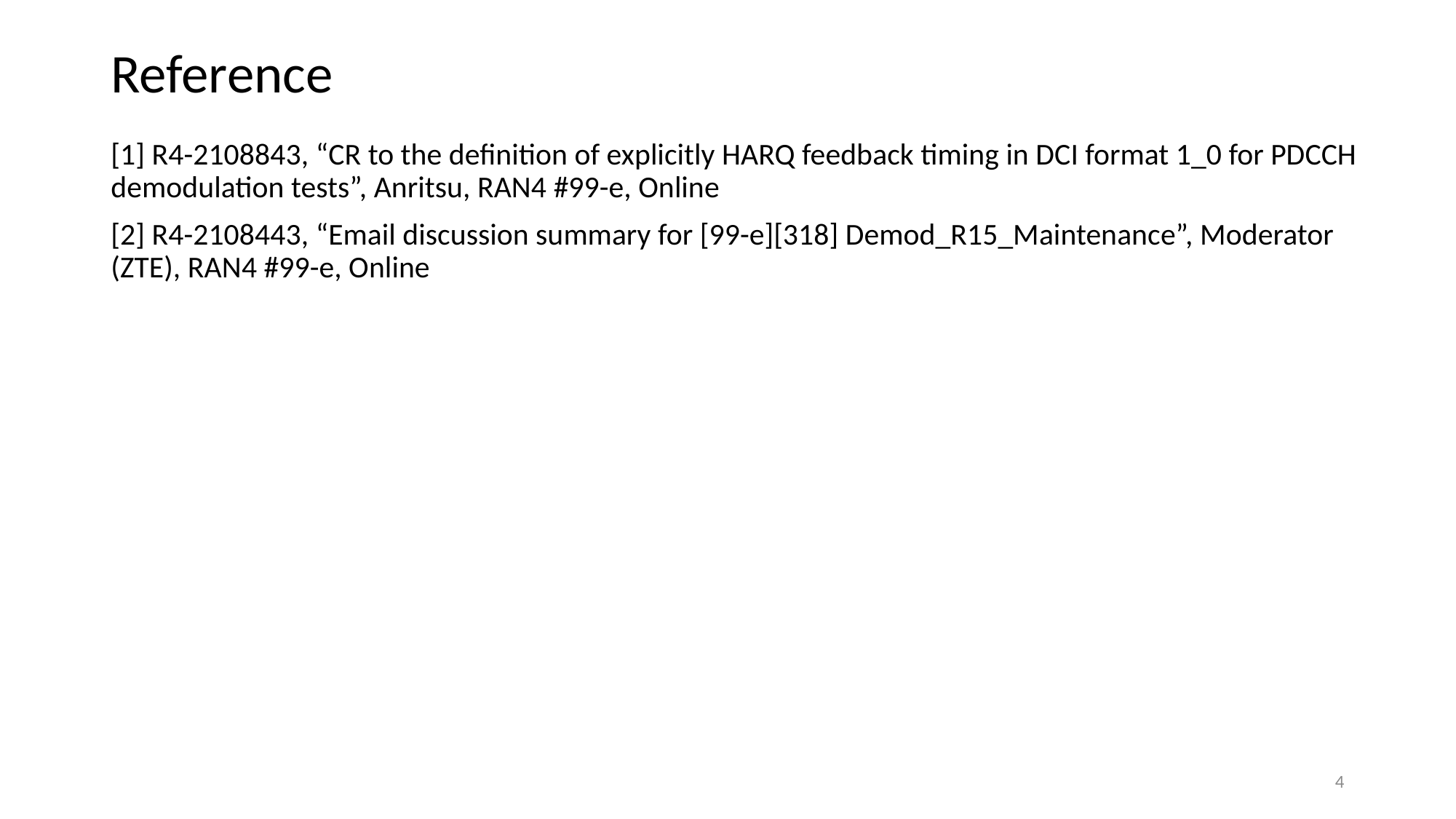

# Reference
[1] R4-2108843, “CR to the definition of explicitly HARQ feedback timing in DCI format 1_0 for PDCCH demodulation tests”, Anritsu, RAN4 #99-e, Online
[2] R4-2108443, “Email discussion summary for [99-e][318] Demod_R15_Maintenance”, Moderator (ZTE), RAN4 #99-e, Online

4